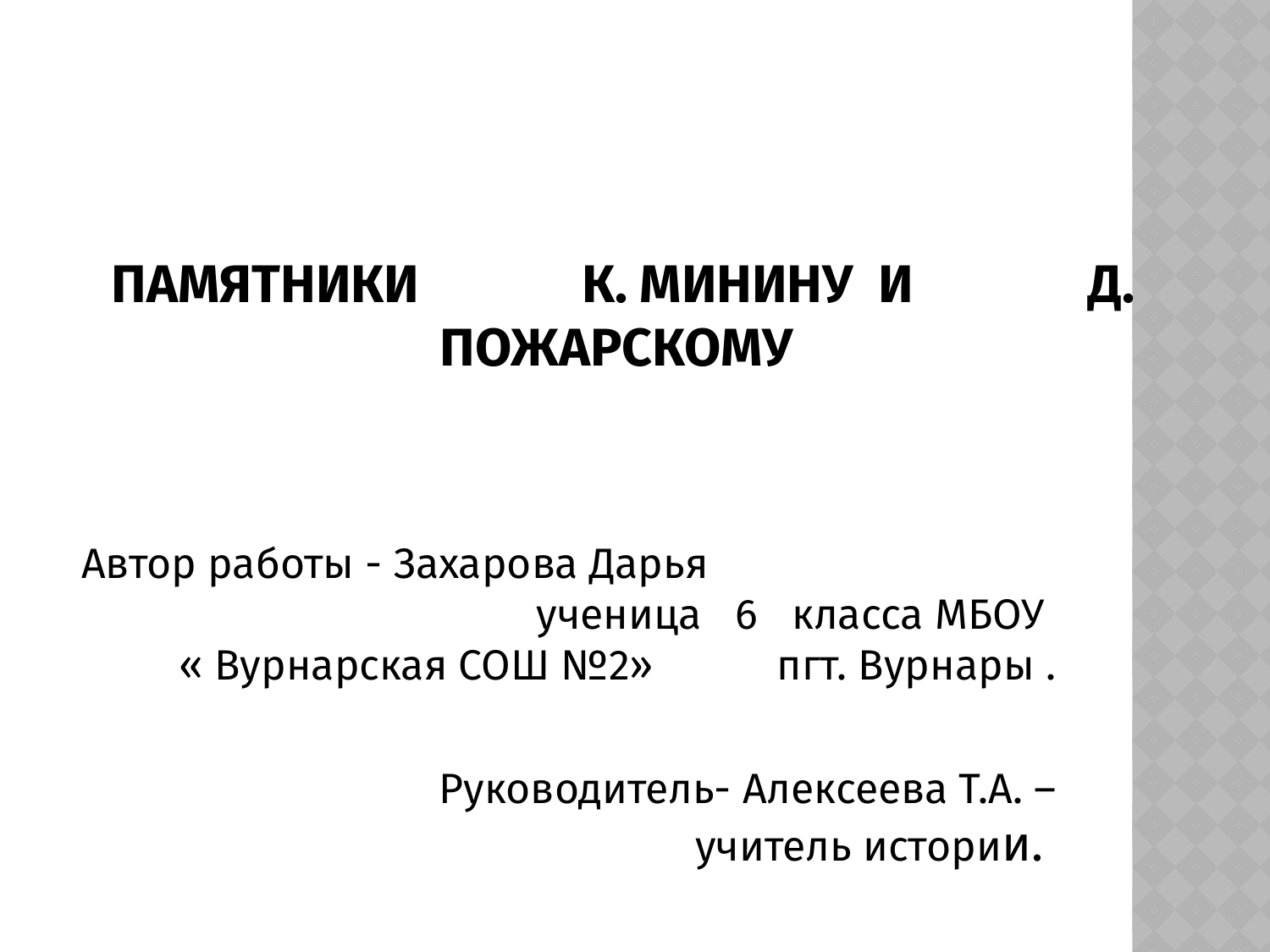

# памятники             к. минину  и              д. пожарскому

Автор работы - Захарова Дарья                                                                     ученица   6   класса МБОУ    « Вурнарская СОШ №2»           пгт. Вурнары .

                            Руководитель- Алексеева Т.А. –учитель истории.